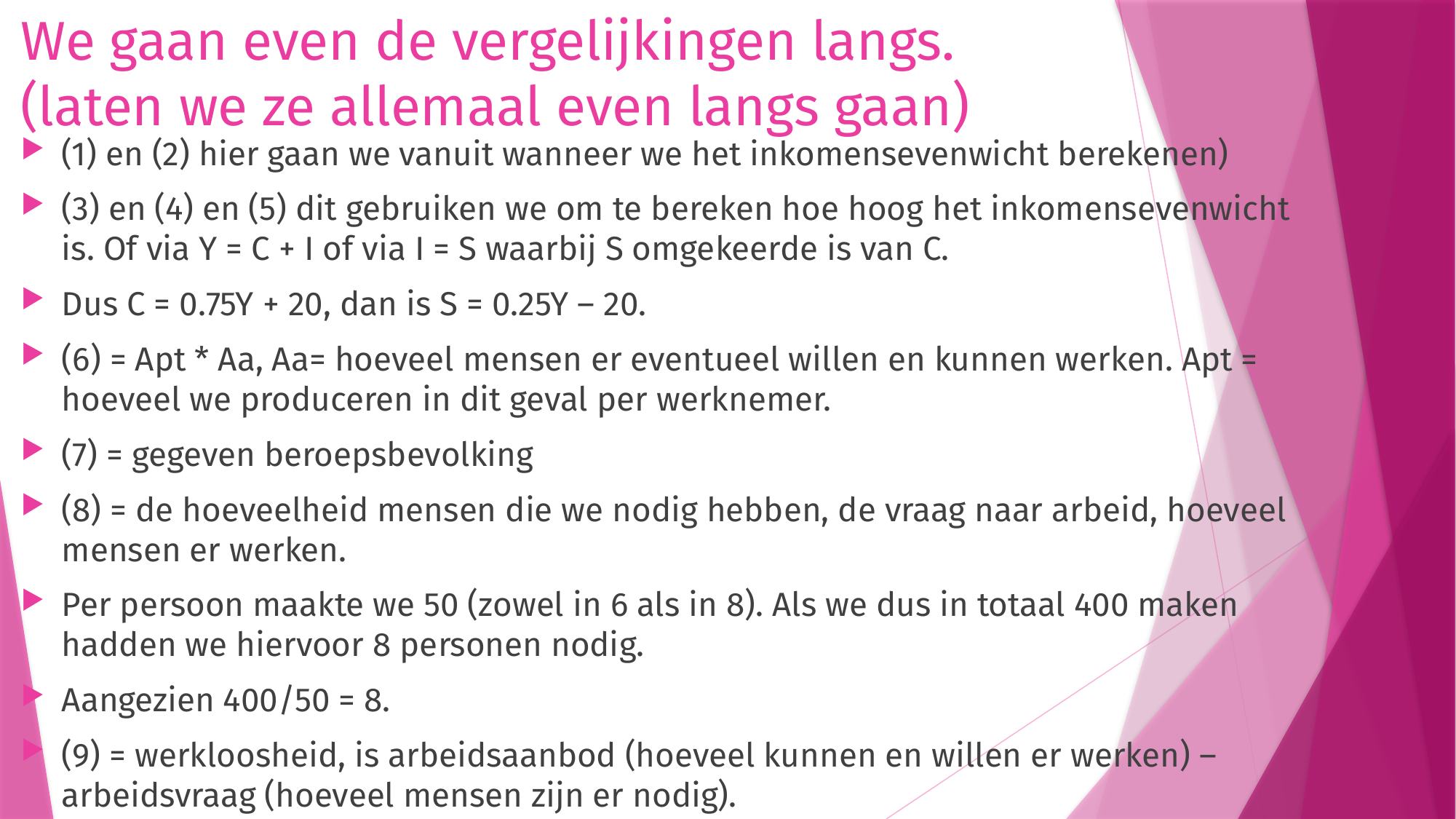

# We gaan even de vergelijkingen langs. (laten we ze allemaal even langs gaan)
(1) en (2) hier gaan we vanuit wanneer we het inkomensevenwicht berekenen)
(3) en (4) en (5) dit gebruiken we om te bereken hoe hoog het inkomensevenwicht is. Of via Y = C + I of via I = S waarbij S omgekeerde is van C.
Dus C = 0.75Y + 20, dan is S = 0.25Y – 20.
(6) = Apt * Aa, Aa= hoeveel mensen er eventueel willen en kunnen werken. Apt = hoeveel we produceren in dit geval per werknemer.
(7) = gegeven beroepsbevolking
(8) = de hoeveelheid mensen die we nodig hebben, de vraag naar arbeid, hoeveel mensen er werken.
Per persoon maakte we 50 (zowel in 6 als in 8). Als we dus in totaal 400 maken hadden we hiervoor 8 personen nodig.
Aangezien 400/50 = 8.
(9) = werkloosheid, is arbeidsaanbod (hoeveel kunnen en willen er werken) – arbeidsvraag (hoeveel mensen zijn er nodig).